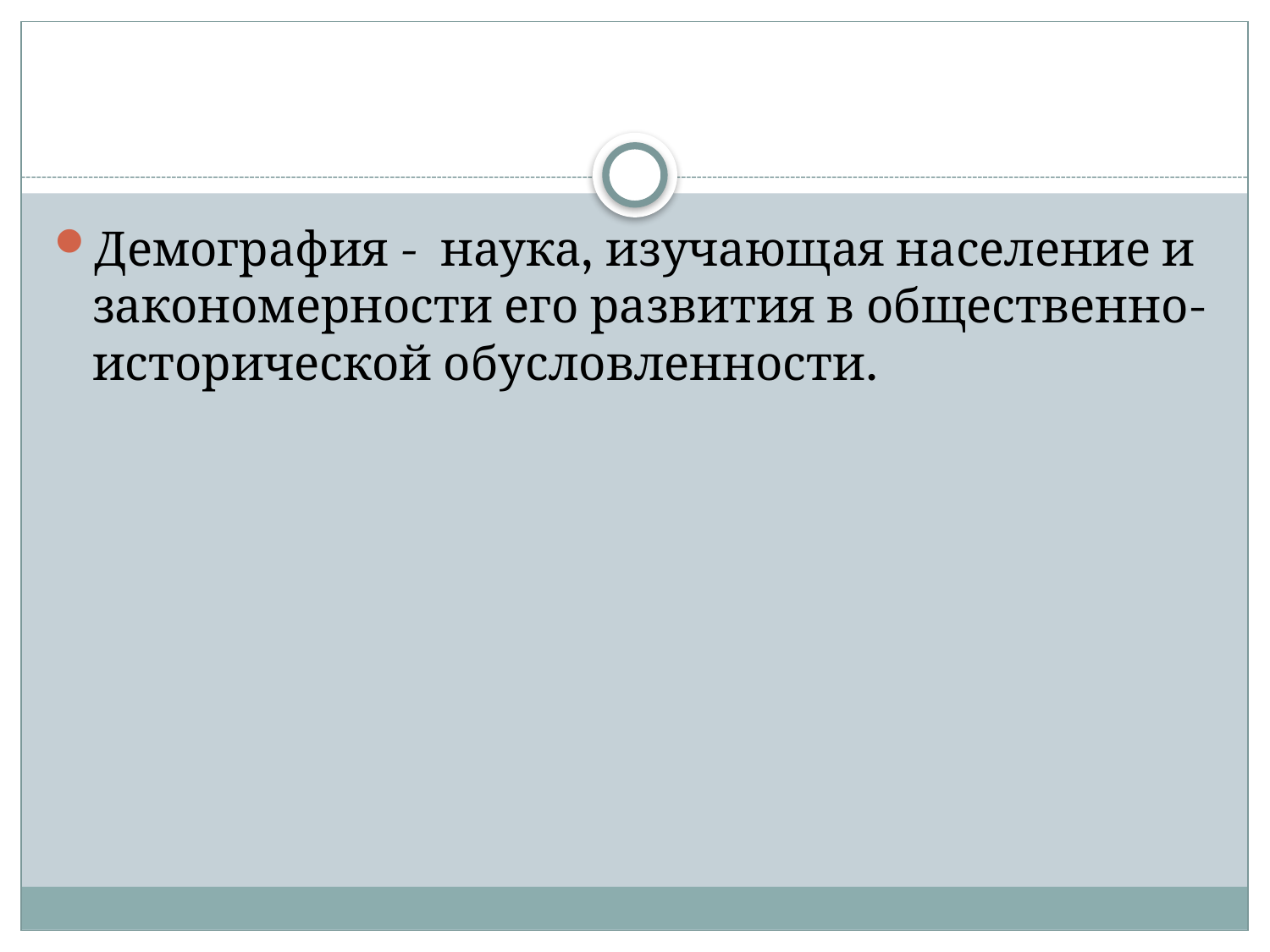

#
Демография -  наука, изучающая население и закономерности его развития в общественно-исторической обусловленности.